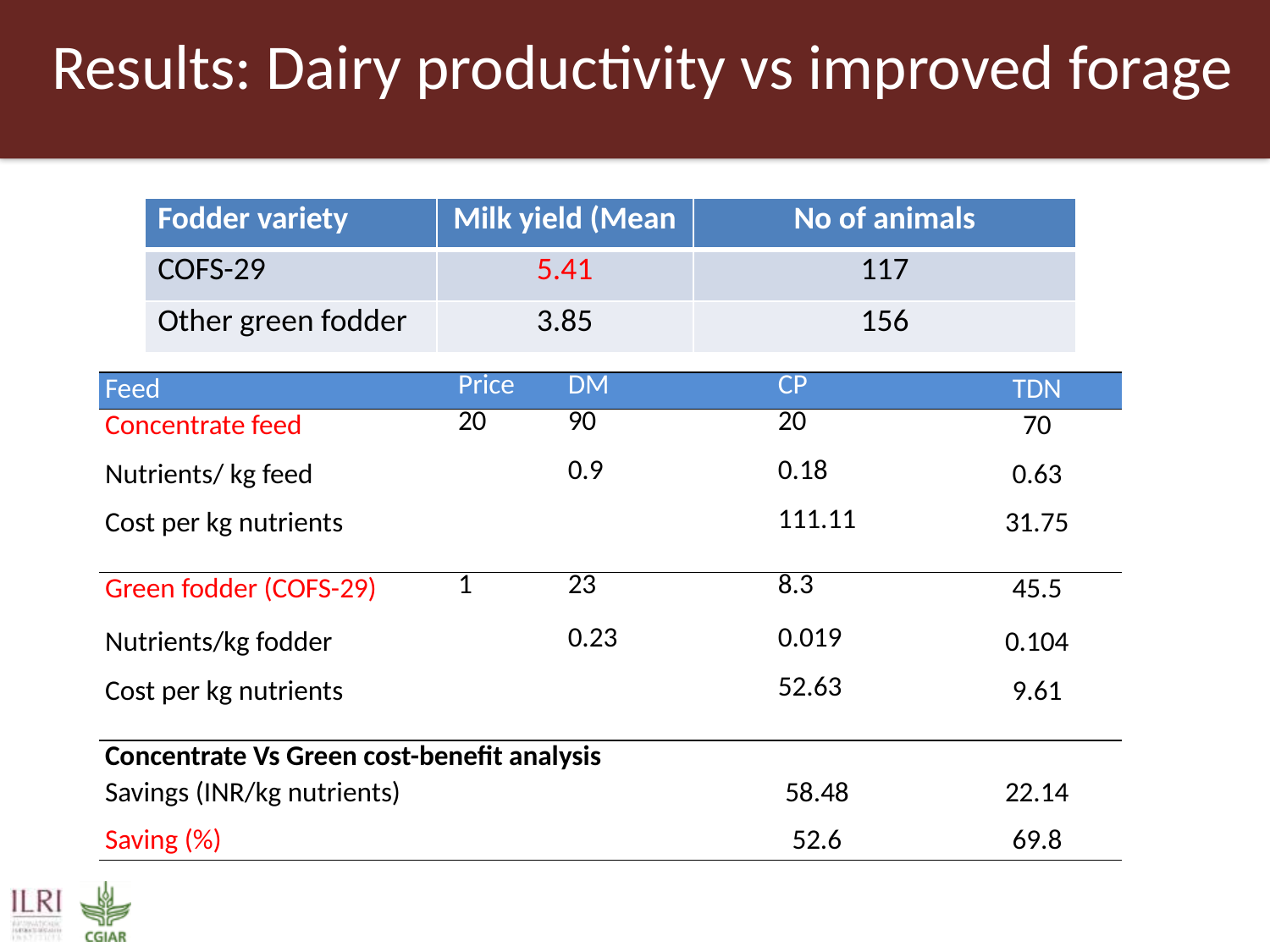

# Results: Dairy productivity vs improved forage
| Fodder variety | Milk yield (Mean | No of animals |
| --- | --- | --- |
| COFS-29 | 5.41 | 117 |
| Other green fodder | 3.85 | 156 |
| Feed | Price | Price | DM | DM | CP | CP | TDN |
| --- | --- | --- | --- | --- | --- | --- | --- |
| Concentrate feed | 20 | 20 | 90 | 90 | 20 | 20 | 70 |
| Nutrients/ kg feed |  |  | 0.9 | 0.9 | 0.18 | 0.18 | 0.63 |
| Cost per kg nutrients |  |  |  |  | 111.11 | 111.11 | 31.75 |
| Green fodder (COFS-29) | 1 | 1 | 23 | 23 | 8.3 | 8.3 | 45.5 |
| Nutrients/kg fodder |  |  | 0.23 | 0.23 | 0.019 | 0.019 | 0.104 |
| Cost per kg nutrients |  |  |  |  | 52.63 | 52.63 | 9.61 |
| Concentrate Vs Green cost-benefit analysis |  |  |  |  |  |  |  |
| Savings (INR/kg nutrients) |  |  |  |  | 58.48 |  | 22.14 |
| Saving (%) |  |  |  |  | 52.6 |  | 69.8 |